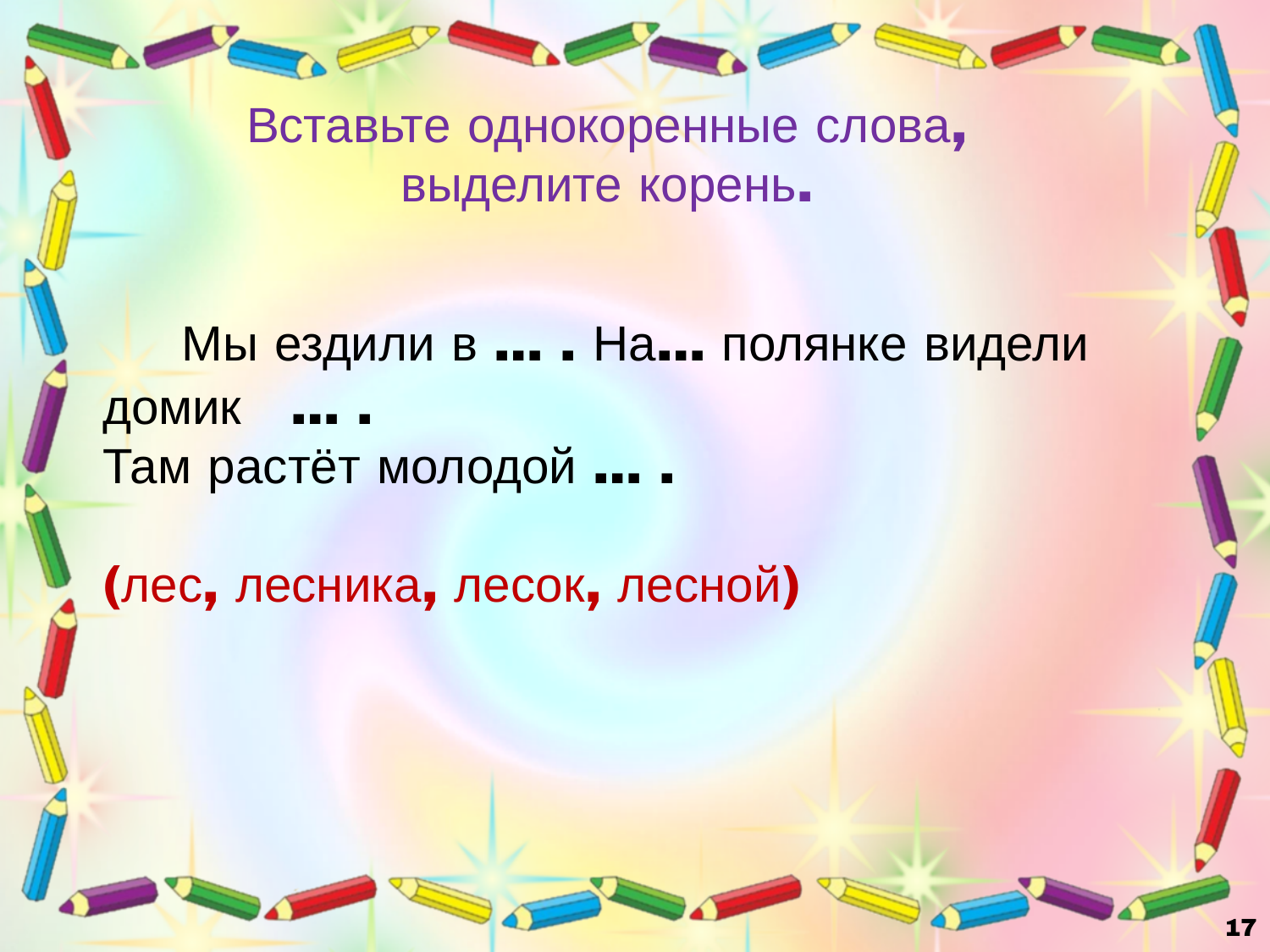

Вставьте однокоренные слова, выделите корень.
     Мы ездили в … . На… полянке видели домик   … .
Там растёт молодой … .

(лес, лесника, лесок, лесной)
17